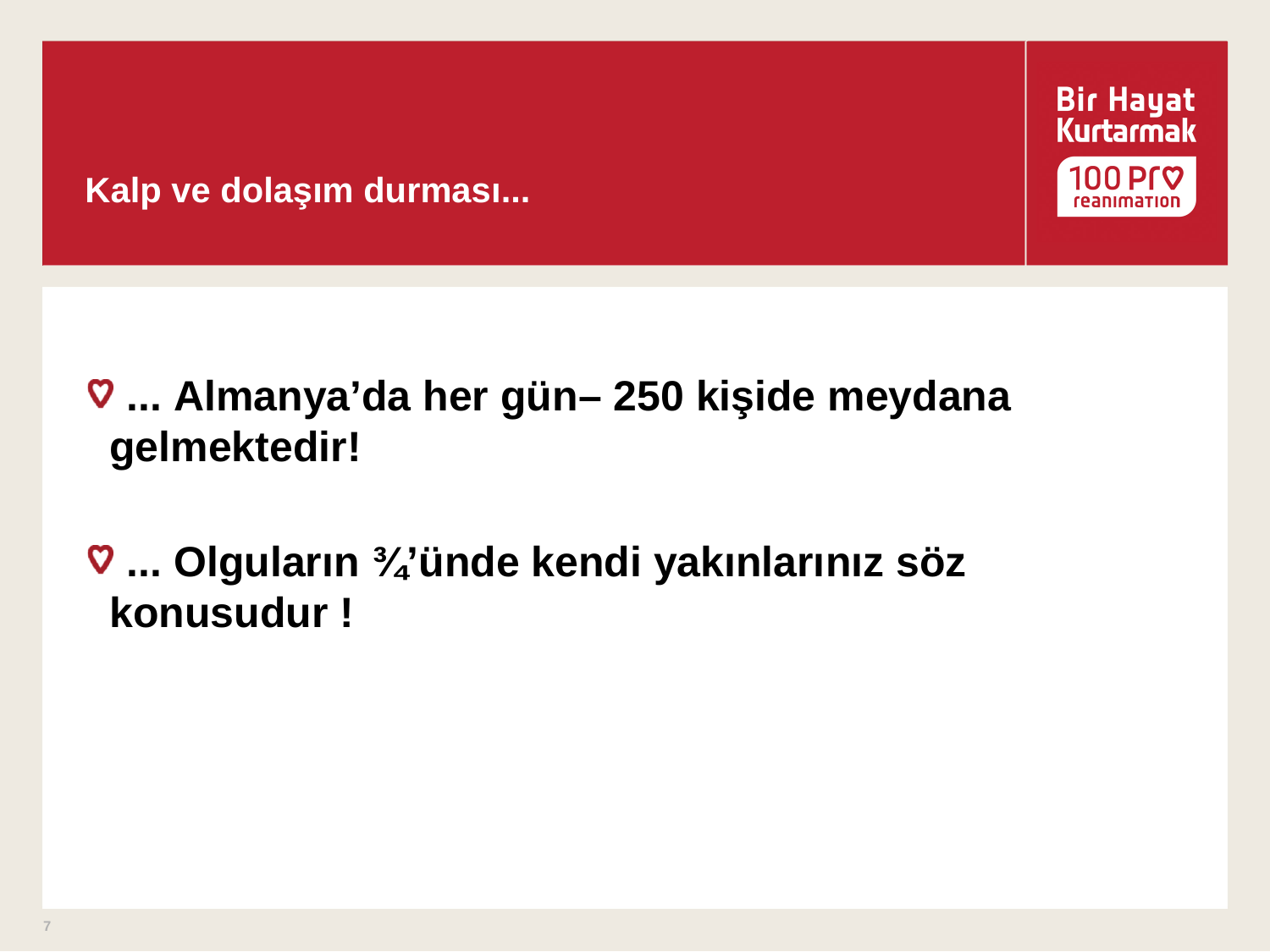

# Kalp ve dolaşım durması...

 ... Almanya’da her gün– 250 kişide meydana gelmektedir!

 ... Olguların ¾’ünde kendi yakınlarınız söz konusudur !
7